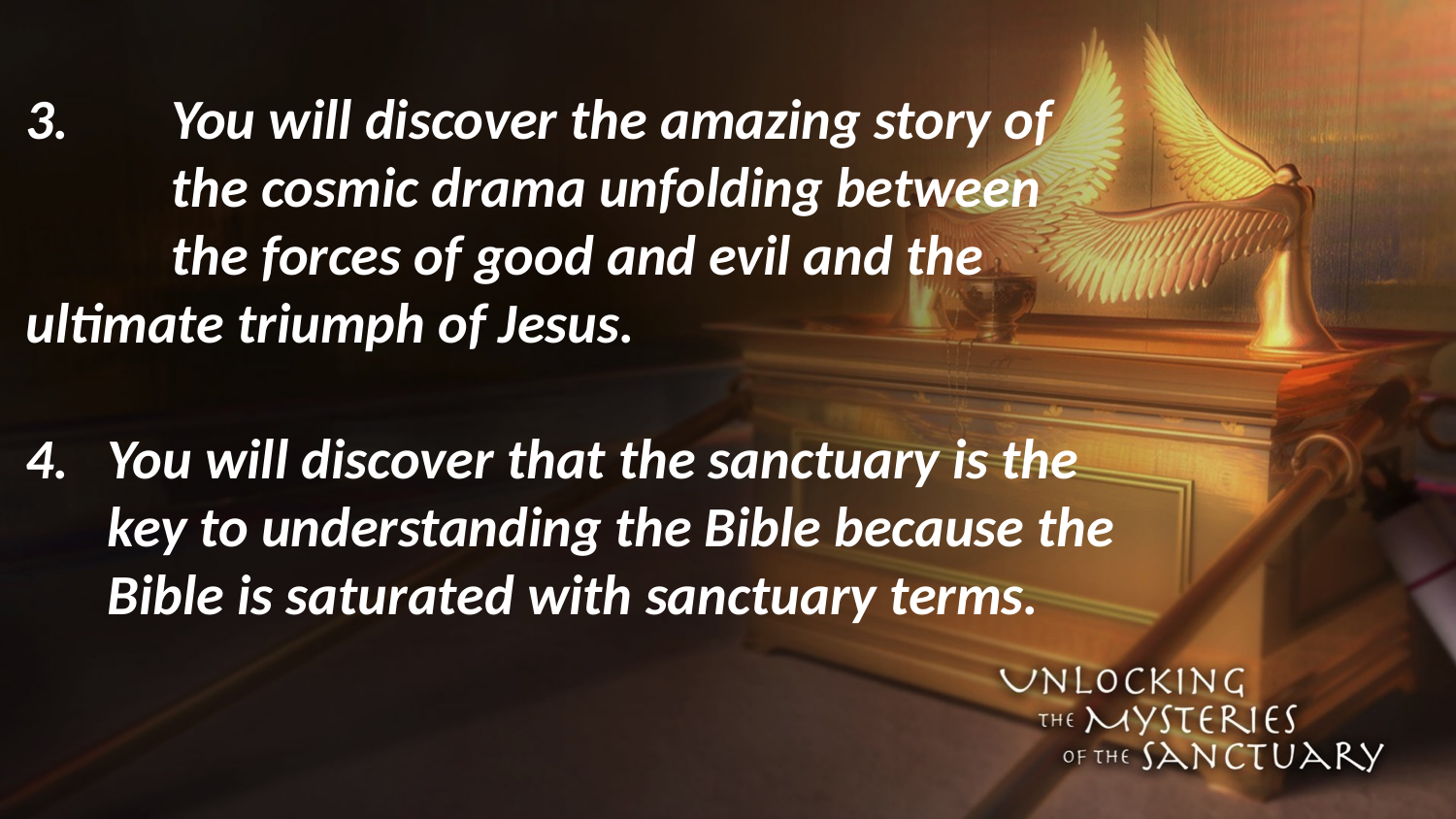

3.	You will discover the amazing story of 	the cosmic drama unfolding between 	the forces of good and evil and the 	ultimate triumph of Jesus.

You will discover that the sanctuary is the key to understanding the Bible because the Bible is saturated with sanctuary terms.